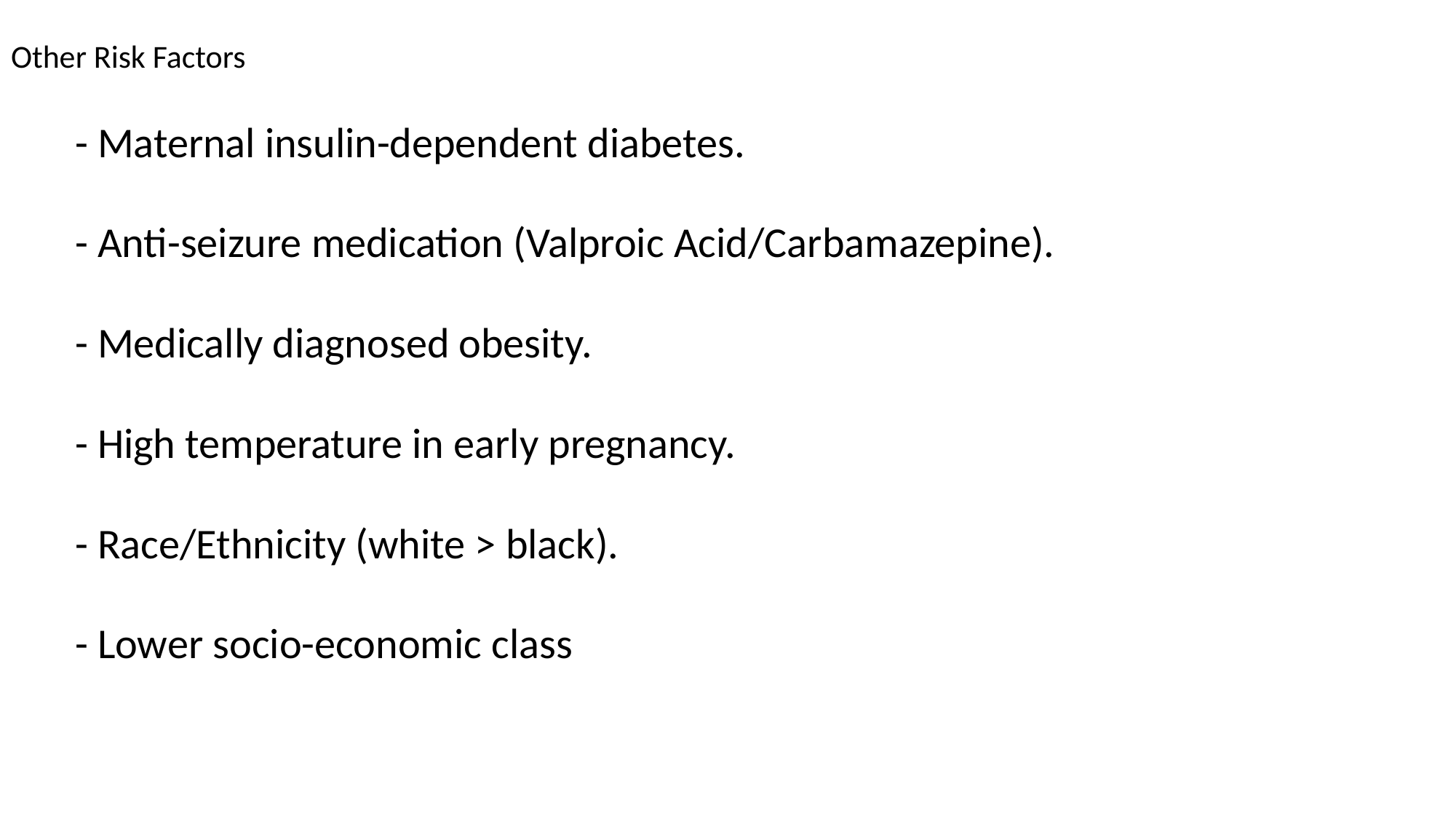

# Other Risk Factors
 - Maternal insulin-dependent diabetes.

 - Anti-seizure medication (Valproic Acid/Carbamazepine).

 - Medically diagnosed obesity.

 - High temperature in early pregnancy.

 - Race/Ethnicity (white > black).

 - Lower socio-economic class